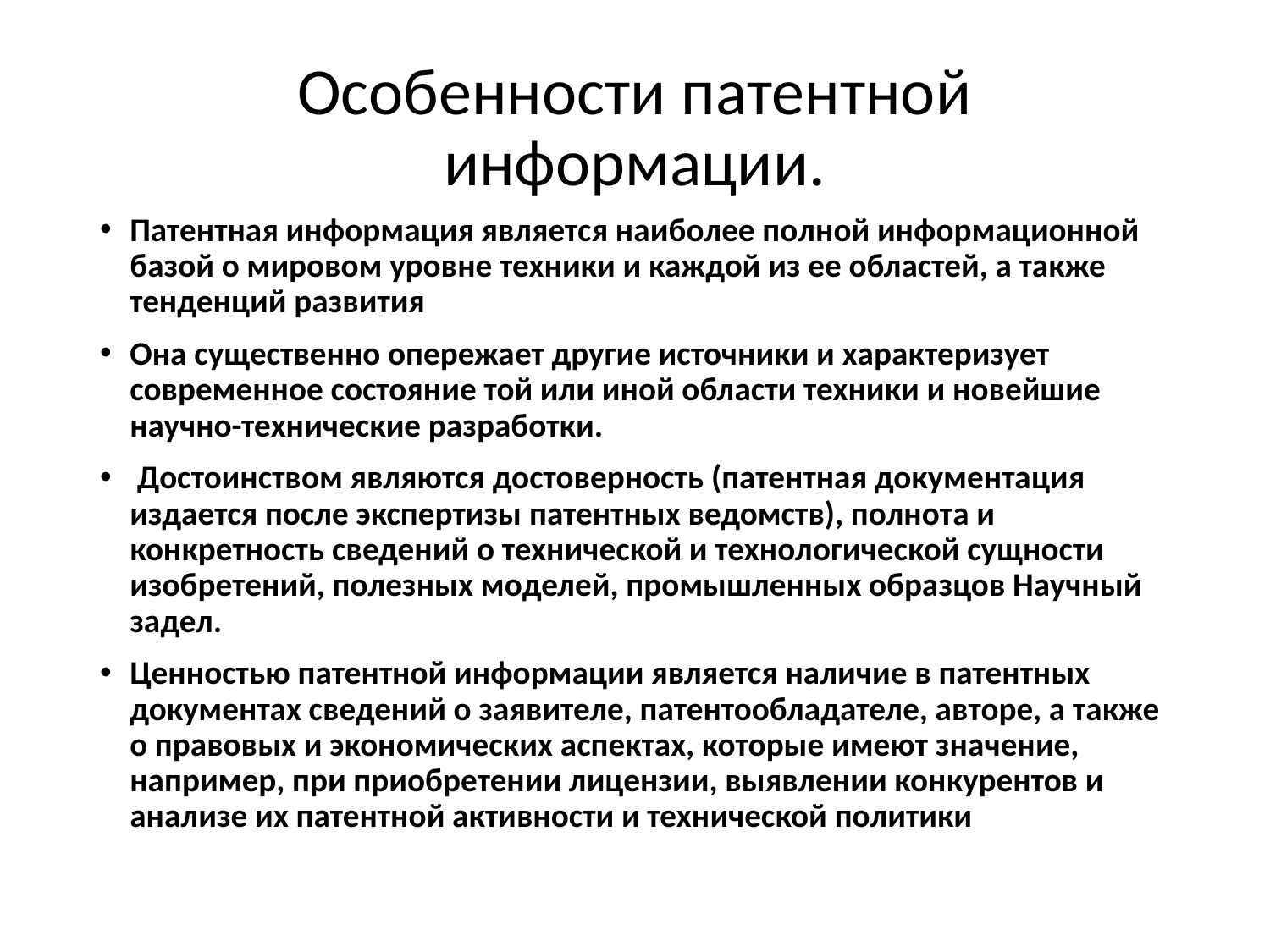

# Особенности патентной информации.
Патентная информация является наиболее полной информационной базой о мировом уровне техники и каждой из ее областей, а также тенденций развития
Она существенно опережает другие источники и характеризует современное состояние той или иной области техники и новейшие научно-технические разработки.
 Достоинством являются достоверность (патентная документация издается после экспертизы патентных ведомств), полнота и конкретность сведений о технической и технологической сущности изобретений, полезных моделей, промышленных образцов Научный задел.
Ценностью патентной информации является наличие в патентных документах сведений о заявителе, патентообладателе, авторе, а также о правовых и экономических аспектах, которые имеют значение, например, при приобретении лицензии, выявлении конкурентов и анализе их патентной активности и технической политики